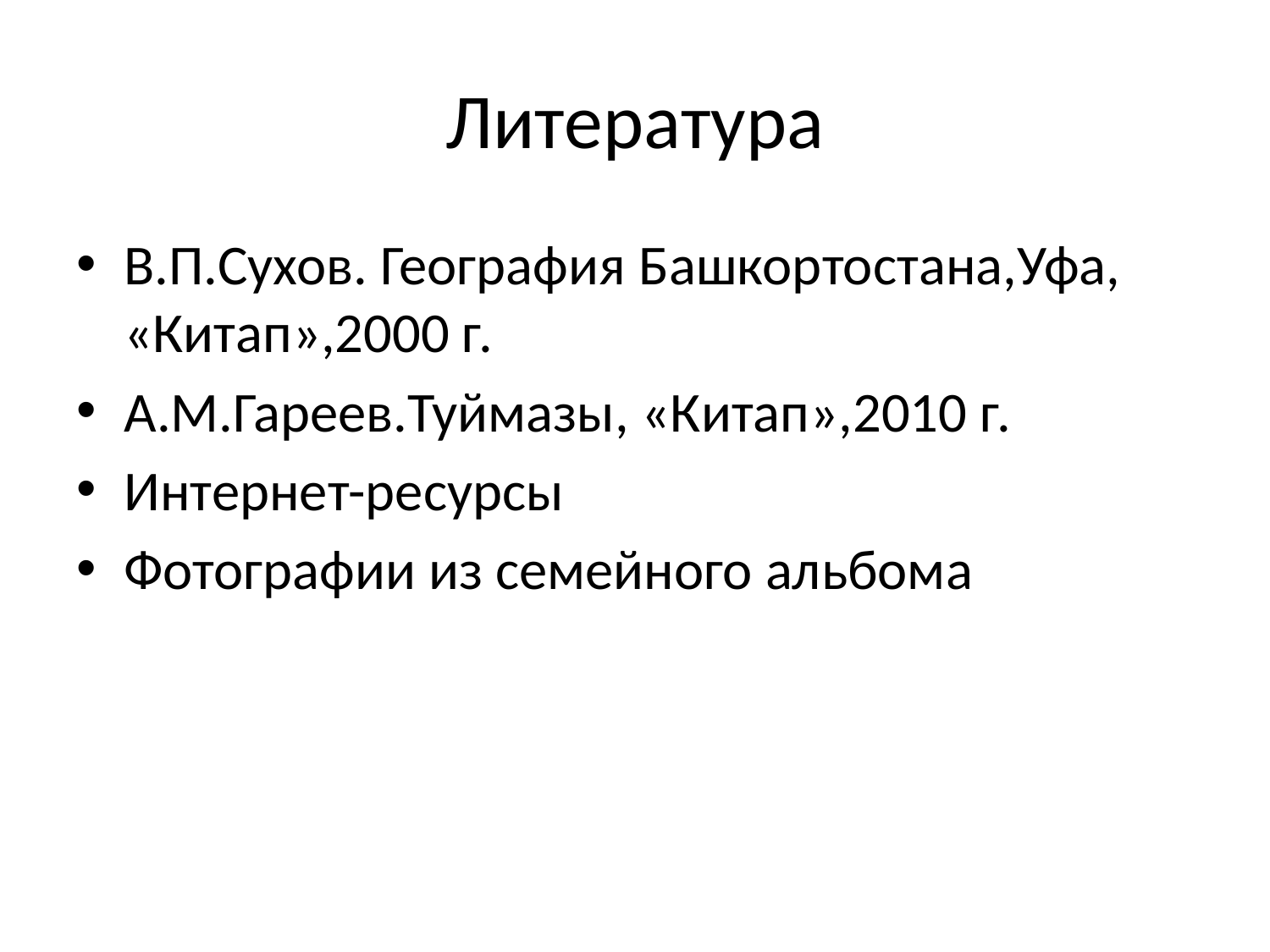

# Литература
В.П.Сухов. География Башкортостана,Уфа, «Китап»,2000 г.
А.М.Гареев.Туймазы, «Китап»,2010 г.
Интернет-ресурсы
Фотографии из семейного альбома